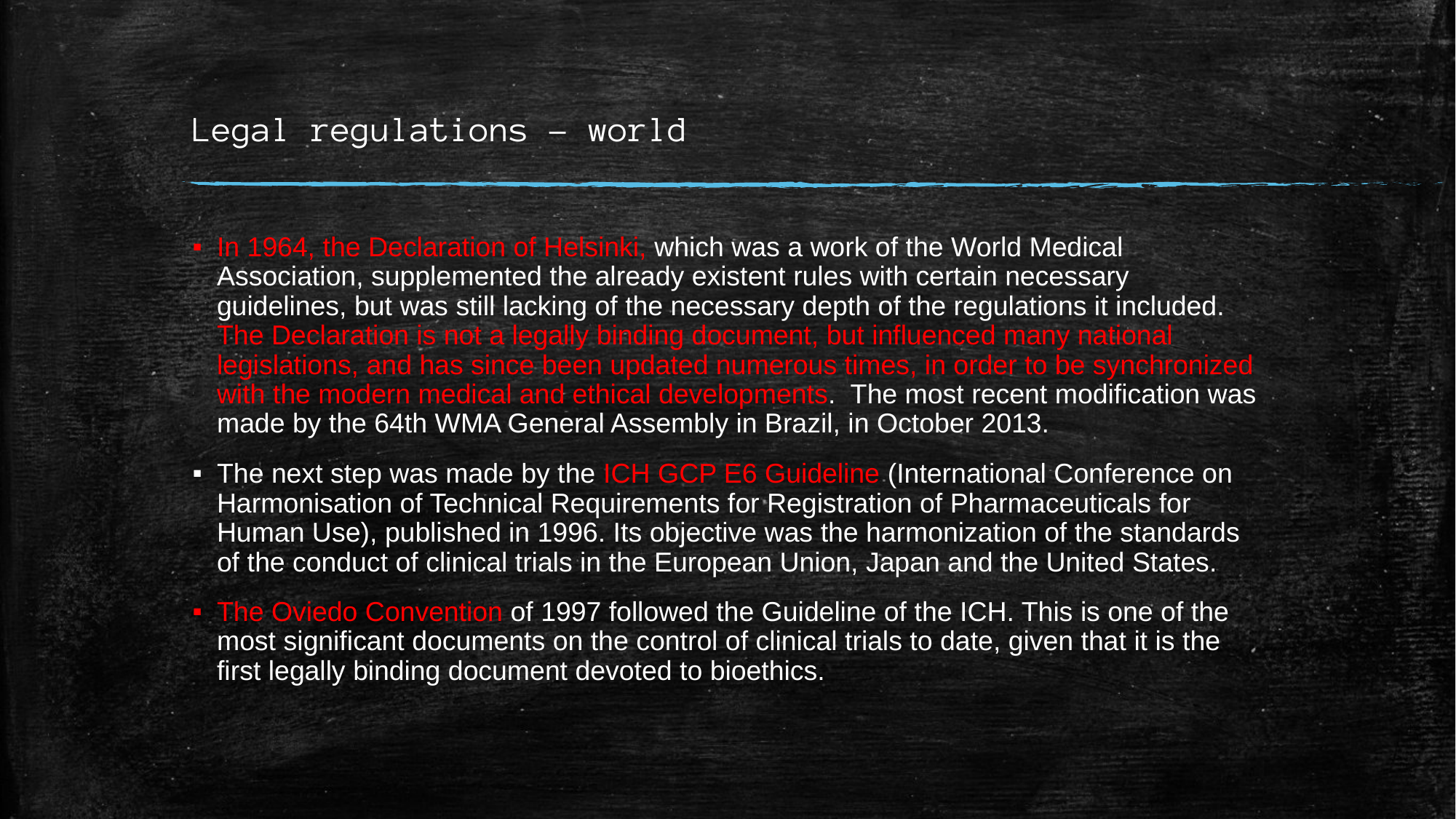

# Legal regulations - world
In 1964, the Declaration of Helsinki, which was a work of the World Medical Association, supplemented the already existent rules with certain necessary guidelines, but was still lacking of the necessary depth of the regulations it included. The Declaration is not a legally binding document, but influenced many national legislations, and has since been updated numerous times, in order to be synchronized with the modern medical and ethical developments.  The most recent modification was made by the 64th WMA General Assembly in Brazil, in October 2013.
The next step was made by the ICH GCP E6 Guideline (International Conference on Harmonisation of Technical Requirements for Registration of Pharmaceuticals for Human Use), published in 1996. Its objective was the harmonization of the standards of the conduct of clinical trials in the European Union, Japan and the United States.
The Oviedo Convention of 1997 followed the Guideline of the ICH. This is one of the most significant documents on the control of clinical trials to date, given that it is the first legally binding document devoted to bioethics.